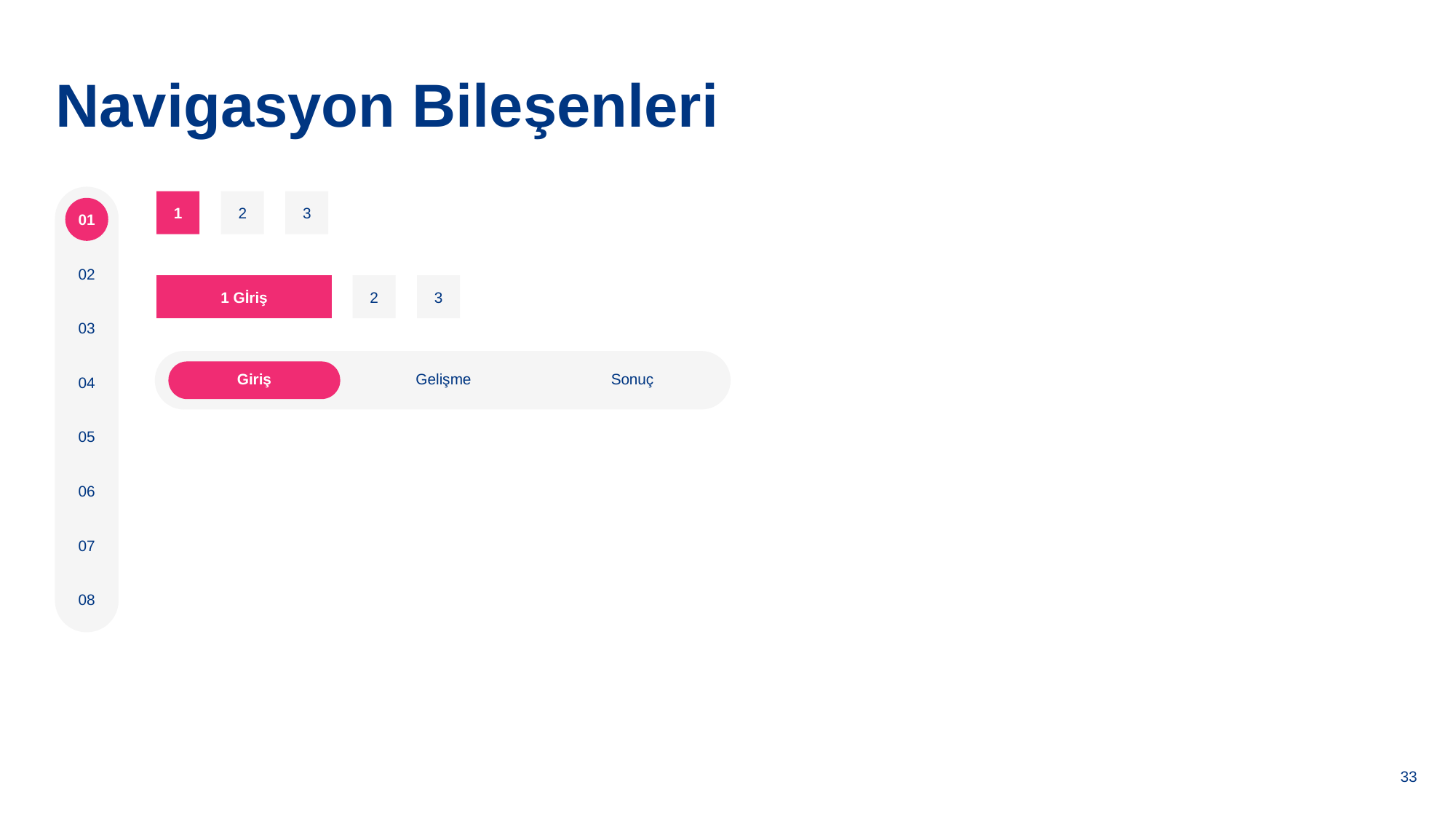

Navigasyon Bileşenleri

1
2
3
01
02
1 Gİriş
2
3
03

04
Giriş
Gelişme
Sonuç
05
06
07
08
33